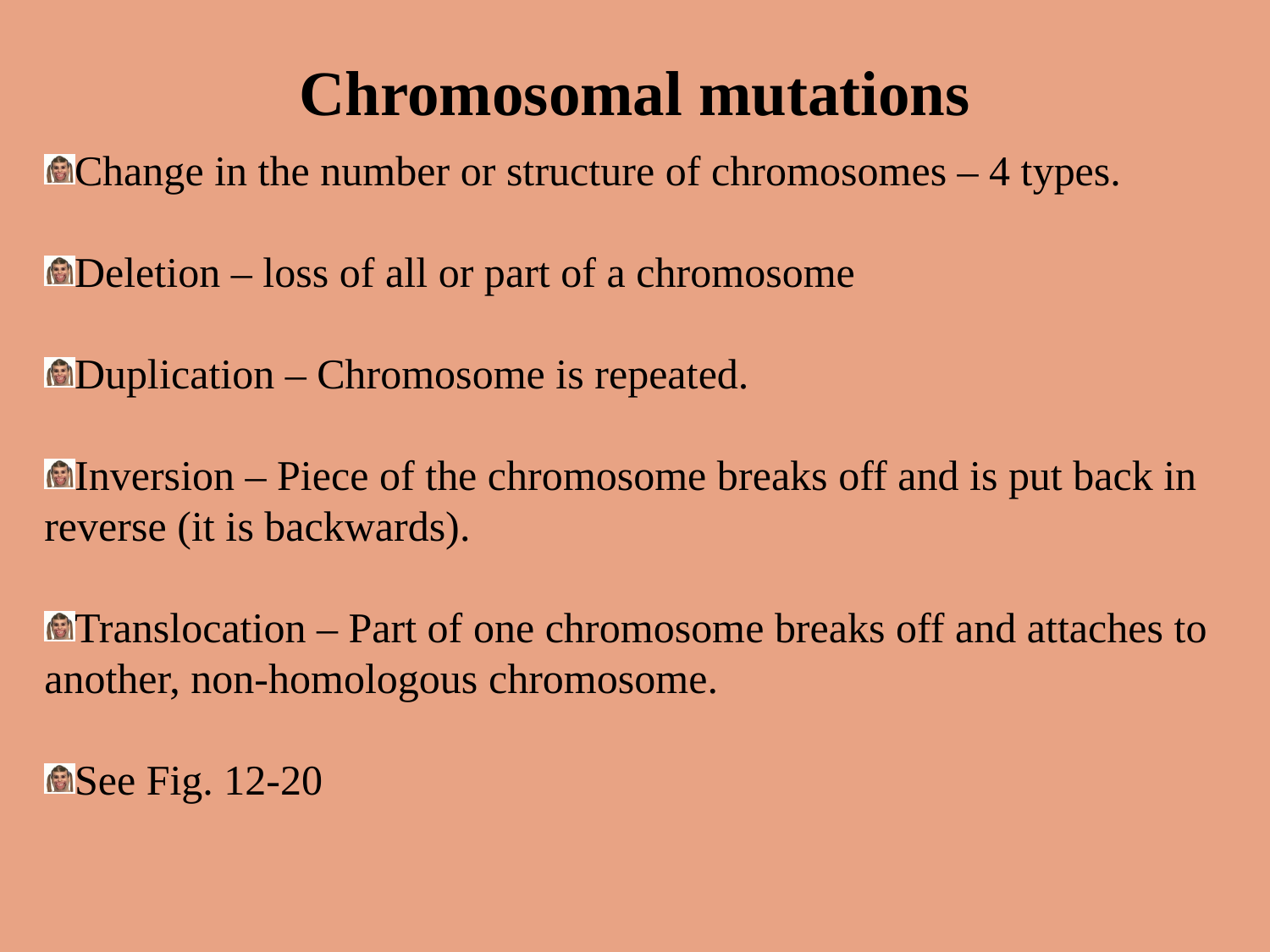

# Chromosomal mutations
Change in the number or structure of chromosomes – 4 types.

Deletion – loss of all or part of a chromosome

Duplication – Chromosome is repeated.

Inversion – Piece of the chromosome breaks off and is put back in reverse (it is backwards).

Translocation – Part of one chromosome breaks off and attaches to another, non-homologous chromosome.

See Fig. 12-20